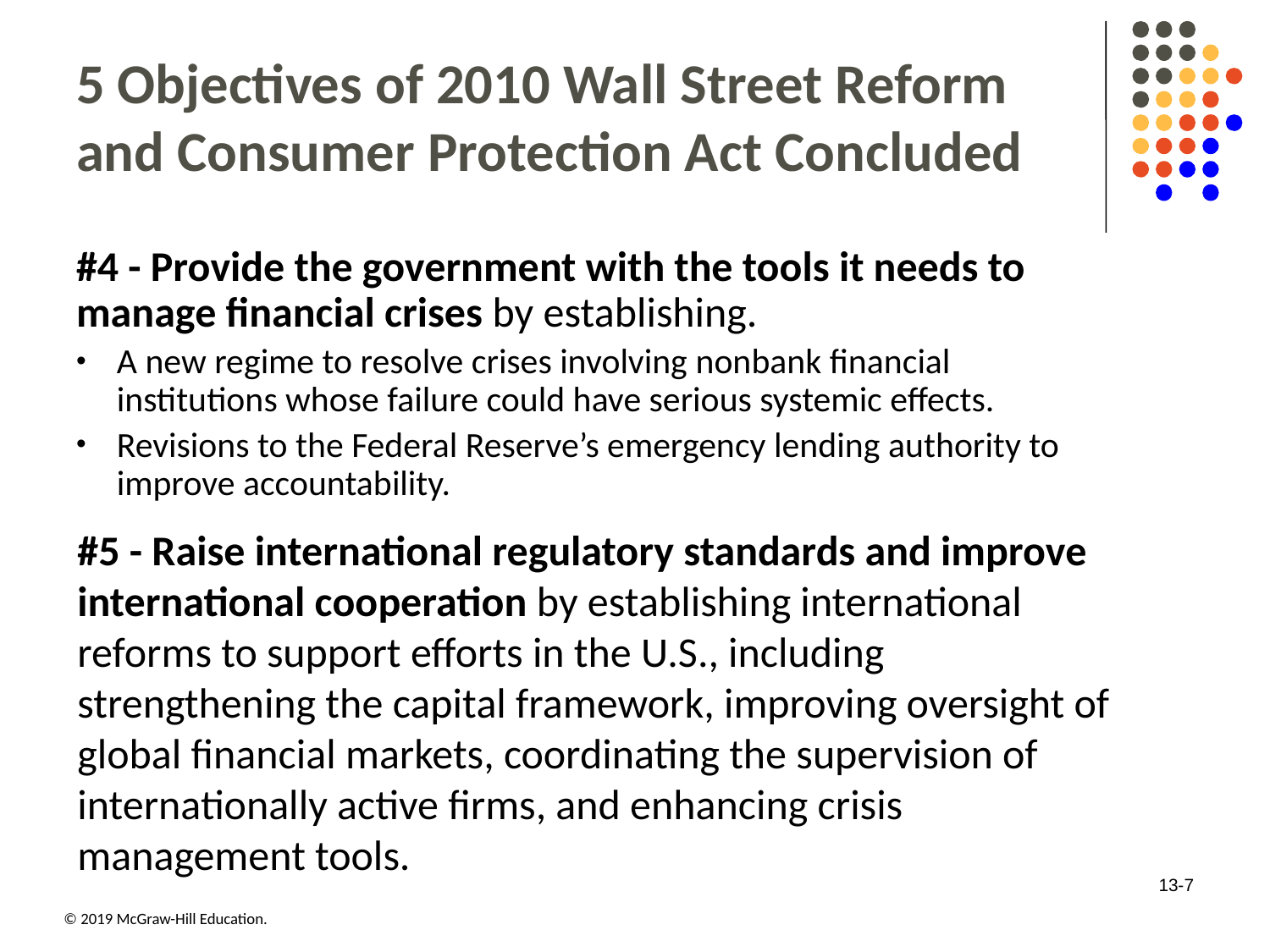

# 5 Objectives of 2010 Wall Street Reform and Consumer Protection Act Concluded
#4 - Provide the government with the tools it needs to manage financial crises by establishing.
A new regime to resolve crises involving nonbank financial institutions whose failure could have serious systemic effects.
Revisions to the Federal Reserve’s emergency lending authority to improve accountability.
#5 - Raise international regulatory standards and improve international cooperation by establishing international reforms to support efforts in the U.S., including strengthening the capital framework, improving oversight of global financial markets, coordinating the supervision of internationally active firms, and enhancing crisis management tools.
13-7